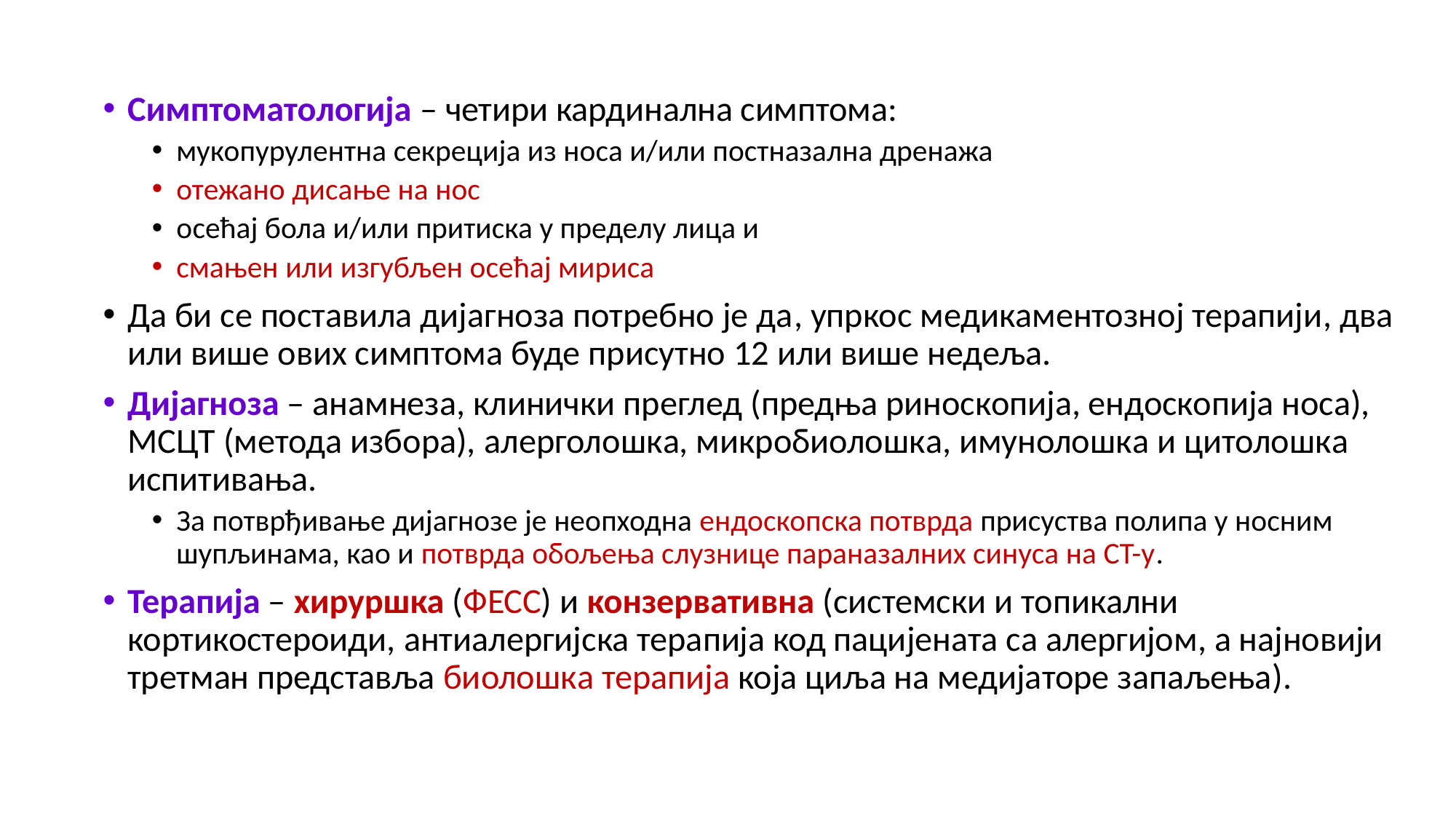

Симптоматологија – четири кардинална симптома:
мукопурулентна секреција из носа и/или постназална дренажа
отежано дисање на нос
осећај бола и/или притиска у пределу лица и
смањен или изгубљен осећај мириса
Да би се поставила дијагноза потребно је да, упркос медикаментозној терапији, два или више ових симптома буде присутно 12 или више недеља.
Дијагноза – анамнеза, клинички преглед (предња риноскопија, ендоскопија носа), МСЦТ (метода избора), алерголошка, микробиолошка, имунолошка и цитолошка испитивања.
За потврђивање дијагнозе је неопходна ендоскопска потврда присуства полипа у носним шупљинама, као и потврда обољења слузнице параназалних синуса на CT-у.
Терапија – хируршка (ФЕСС) и конзервативна (системски и топикални кортикостероиди, антиалергијска терапија код пацијената са алергијом, а најновији третман представља биолошка терапија која циља на медијаторе запаљења).